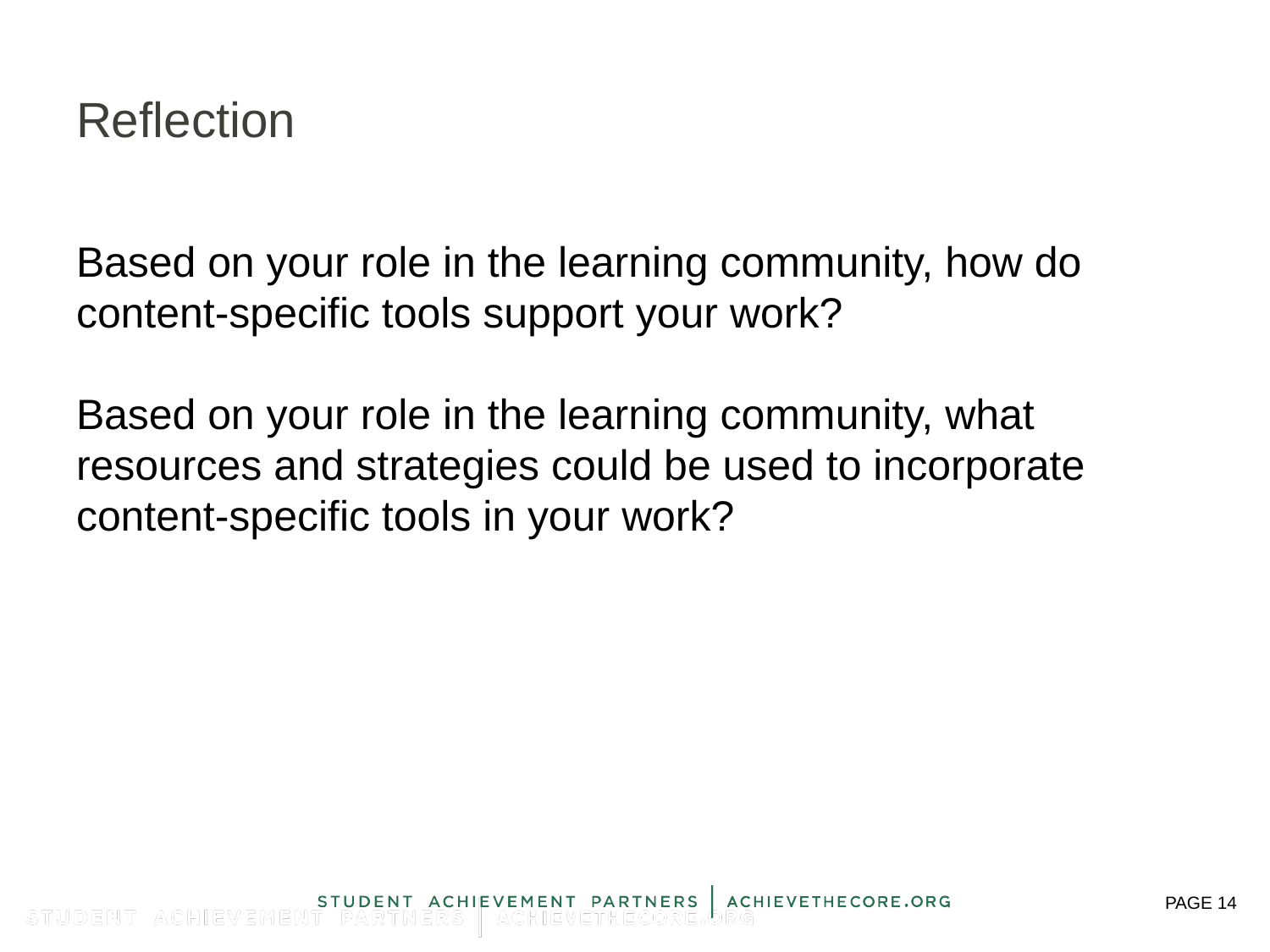

# Reflection
Based on your role in the learning community, how do content-specific tools support your work?

Based on your role in the learning community, what resources and strategies could be used to incorporate content-specific tools in your work?